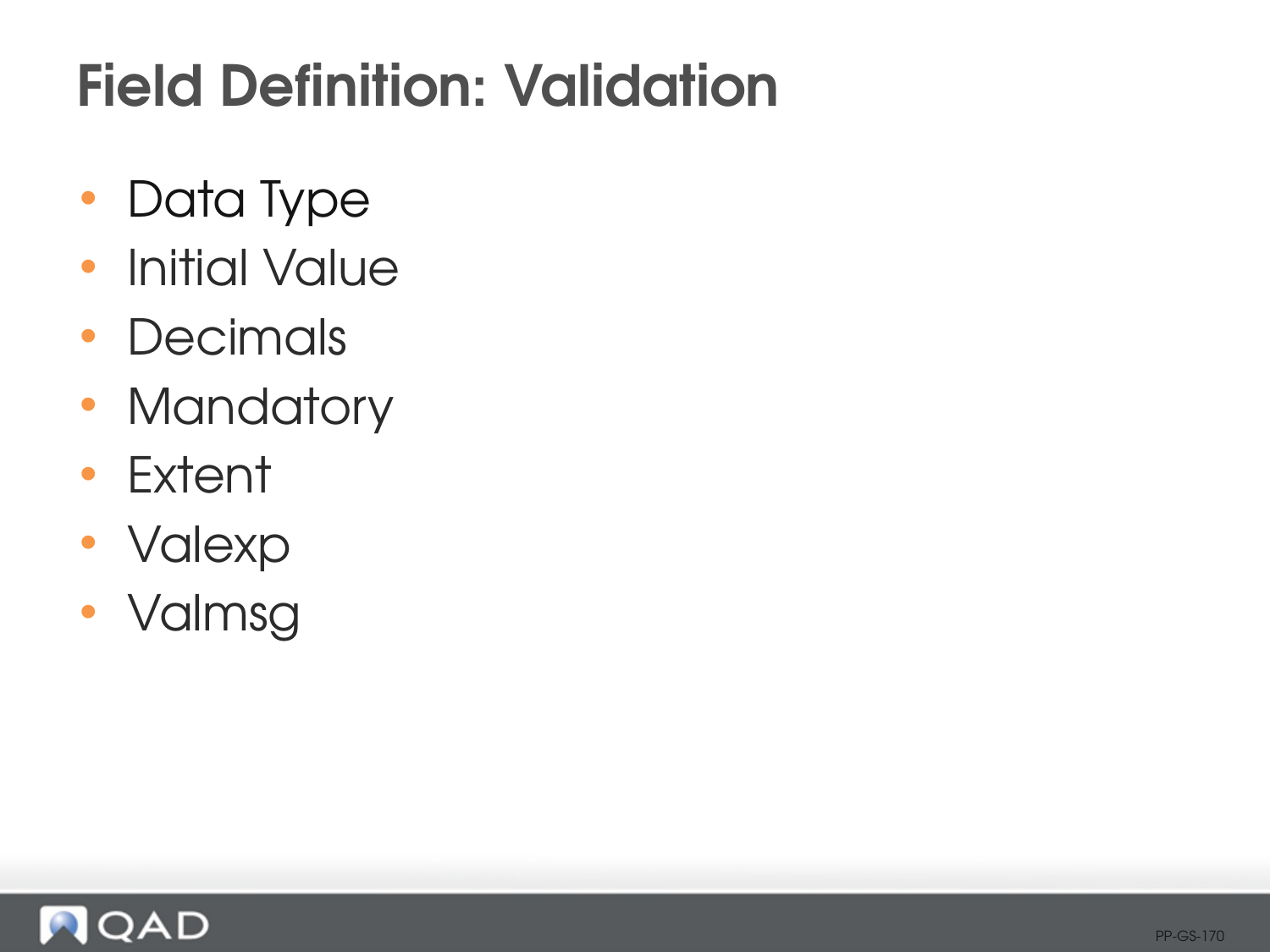

# Field Definition: Validation
Data Type
Initial Value
Decimals
Mandatory
Extent
Valexp
Valmsg

PP-GS-170